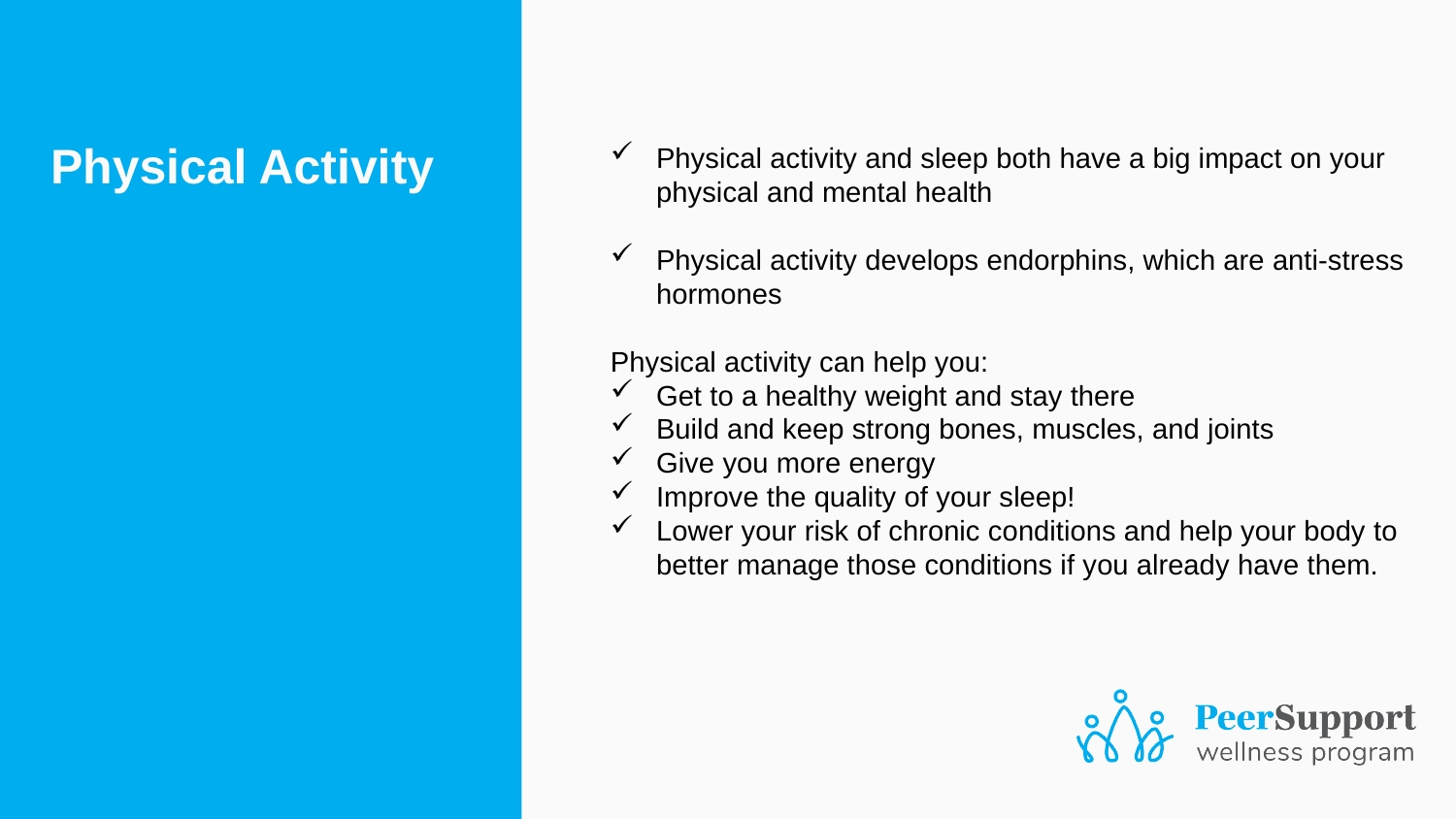

# Physical Activity
Physical activity and sleep both have a big impact on your physical and mental health

Physical activity develops endorphins, which are anti-stress hormones

Physical activity can help you:
Get to a healthy weight and stay there
Build and keep strong bones, muscles, and joints
Give you more energy
Improve the quality of your sleep!
Lower your risk of chronic conditions and help your body to better manage those conditions if you already have them.